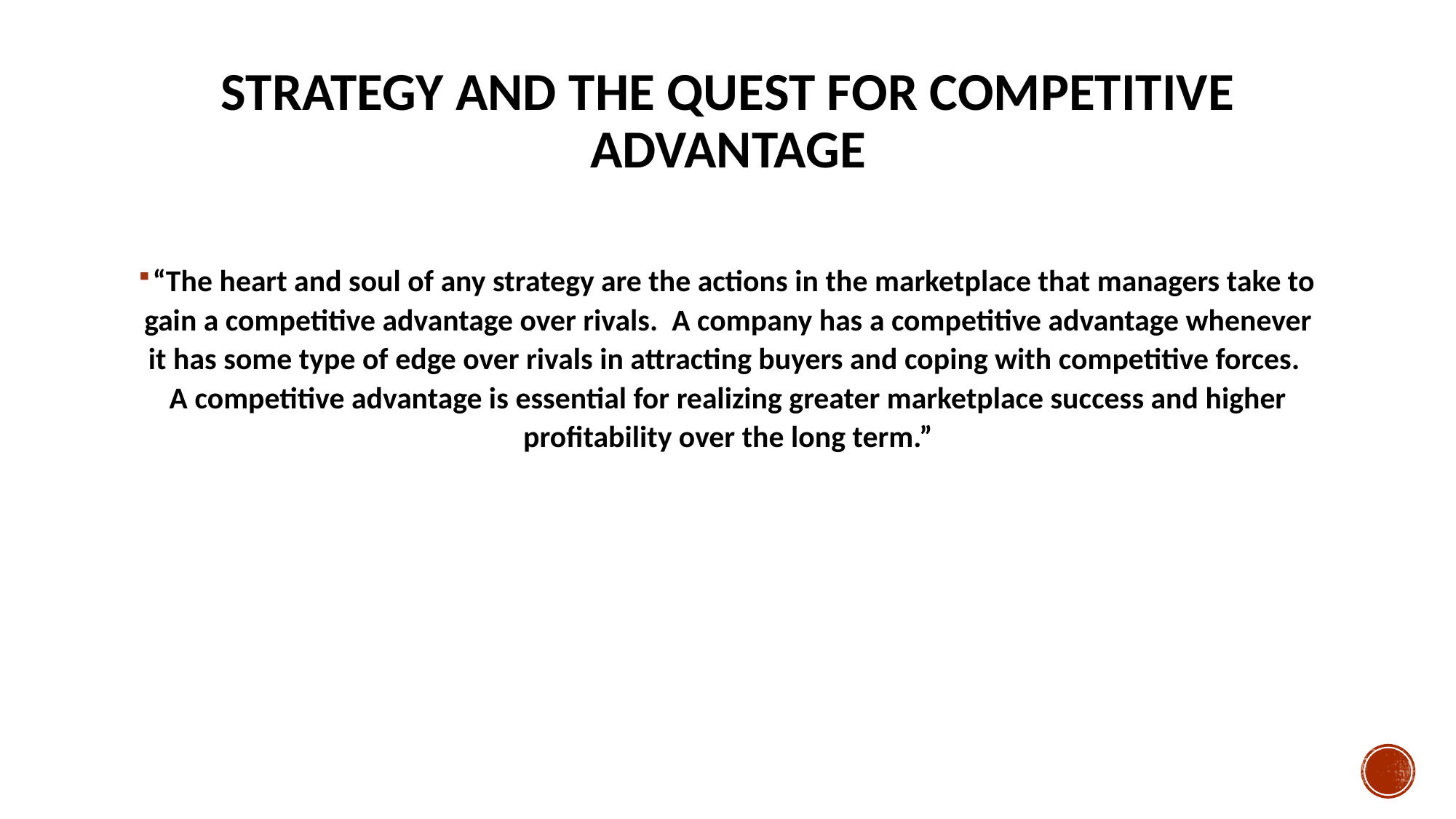

# Strategy and the Quest for Competitive Advantage
“The heart and soul of any strategy are the actions in the marketplace that managers take to gain a competitive advantage over rivals.  A company has a competitive advantage whenever it has some type of edge over rivals in attracting buyers and coping with competitive forces.  A competitive advantage is essential for realizing greater marketplace success and higher profitability over the long term.”